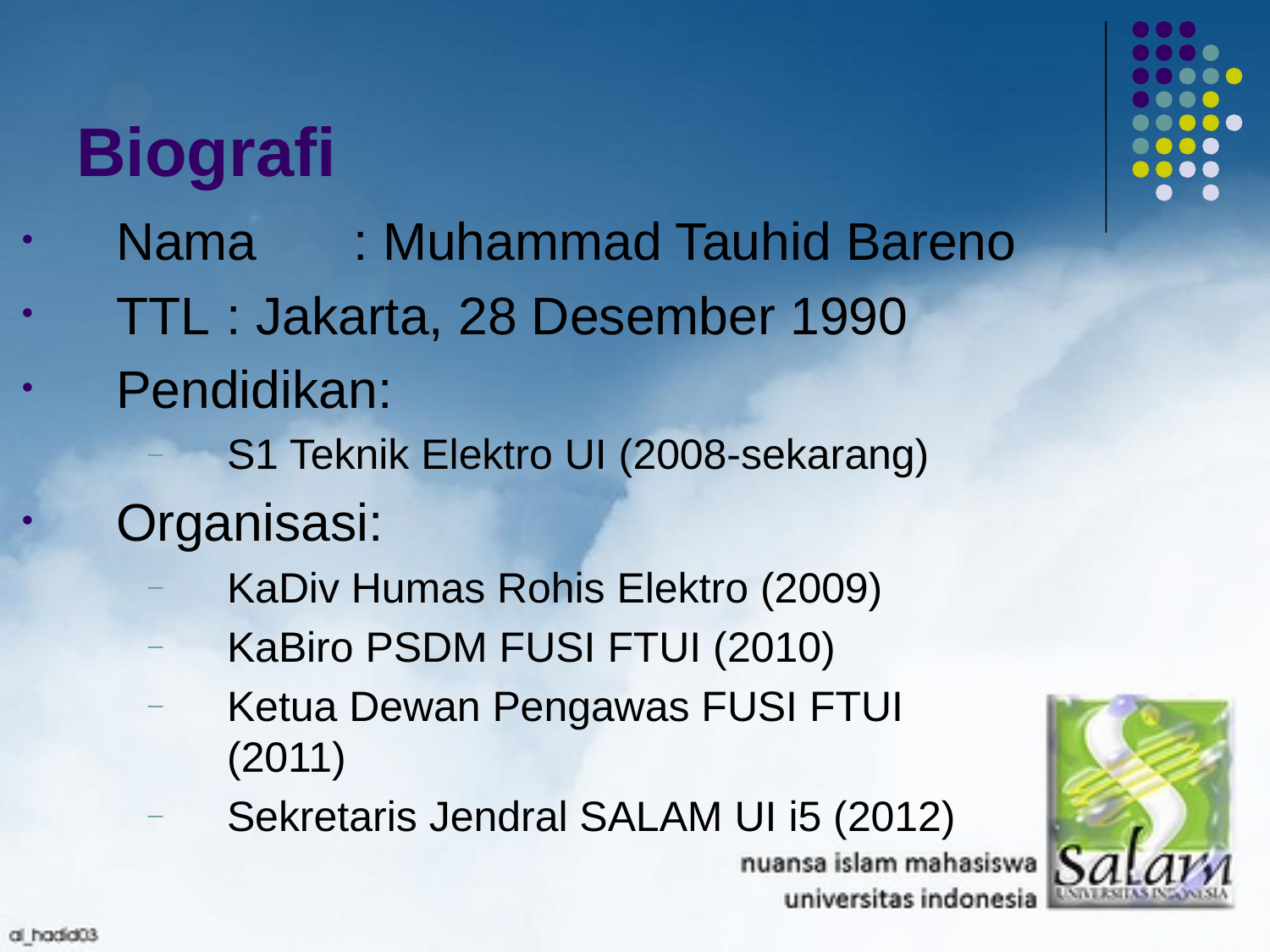

# Biografi
Nama		: Muhammad Tauhid Bareno
TTL		: Jakarta, 28 Desember 1990
Pendidikan:
S1 Teknik Elektro UI (2008-sekarang)
Organisasi:
KaDiv Humas Rohis Elektro (2009)
KaBiro PSDM FUSI FTUI (2010)
Ketua Dewan Pengawas FUSI FTUI (2011)
Sekretaris Jendral SALAM UI i5 (2012)